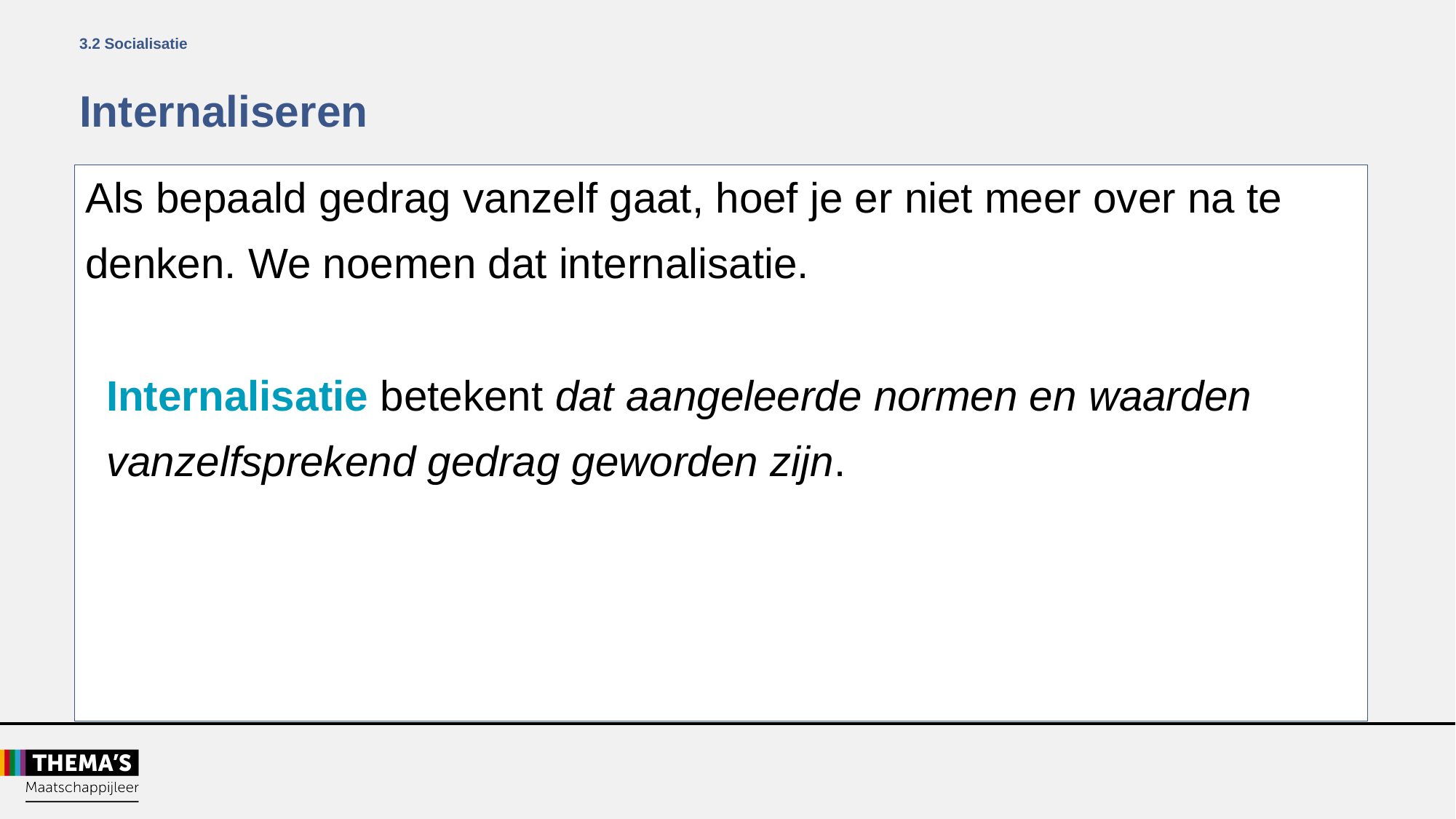

3.2 Socialisatie
Internaliseren
Als bepaald gedrag vanzelf gaat, hoef je er niet meer over na te
denken. We noemen dat internalisatie.

Internalisatie betekent dat aangeleerde normen en waarden
vanzelfsprekend gedrag geworden zijn.